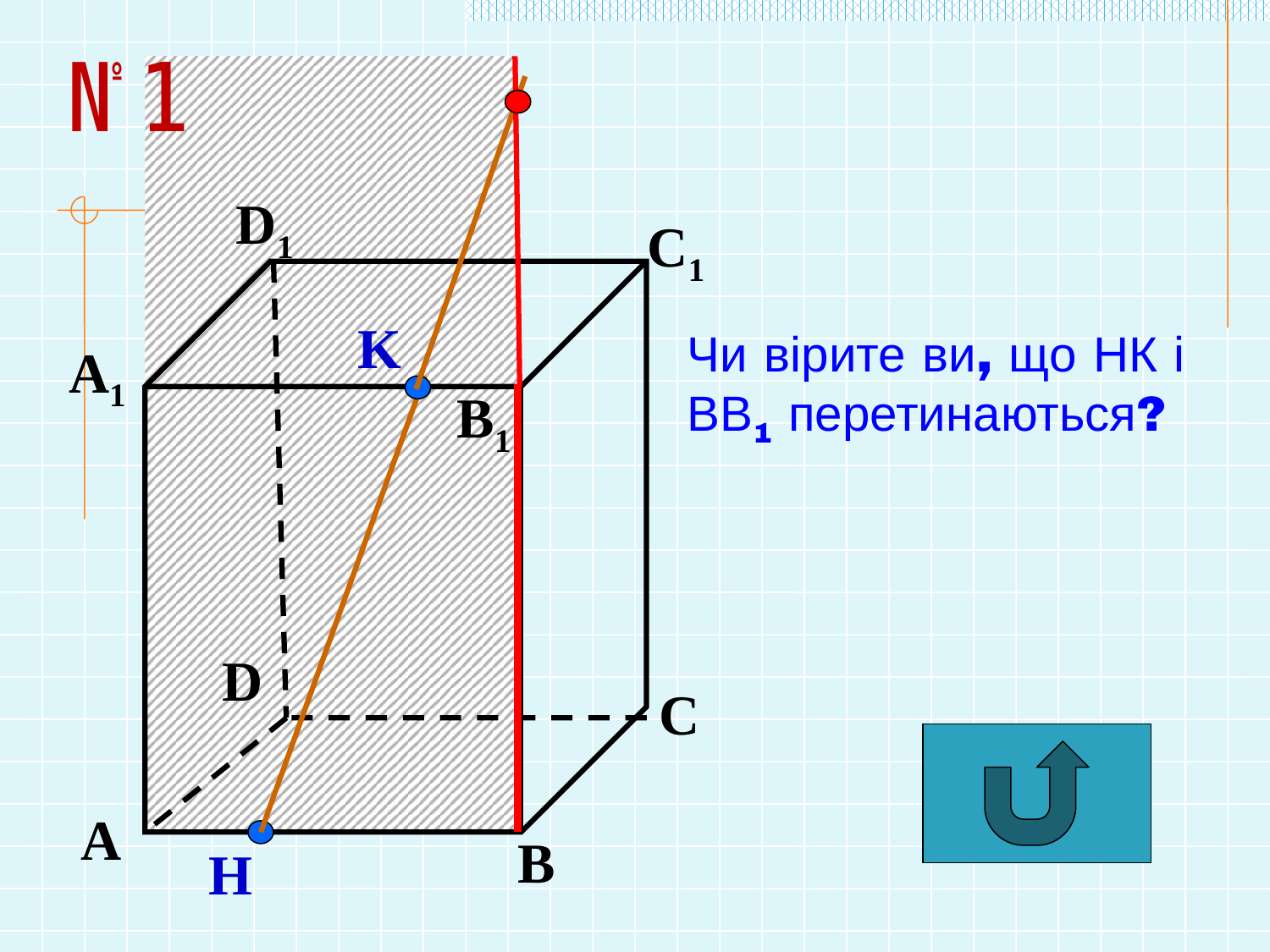

№1

D1
С1

K
Чи вірите ви, що НК і ВВ1 перетинаються?

А1
B1

D
С

А

В
H